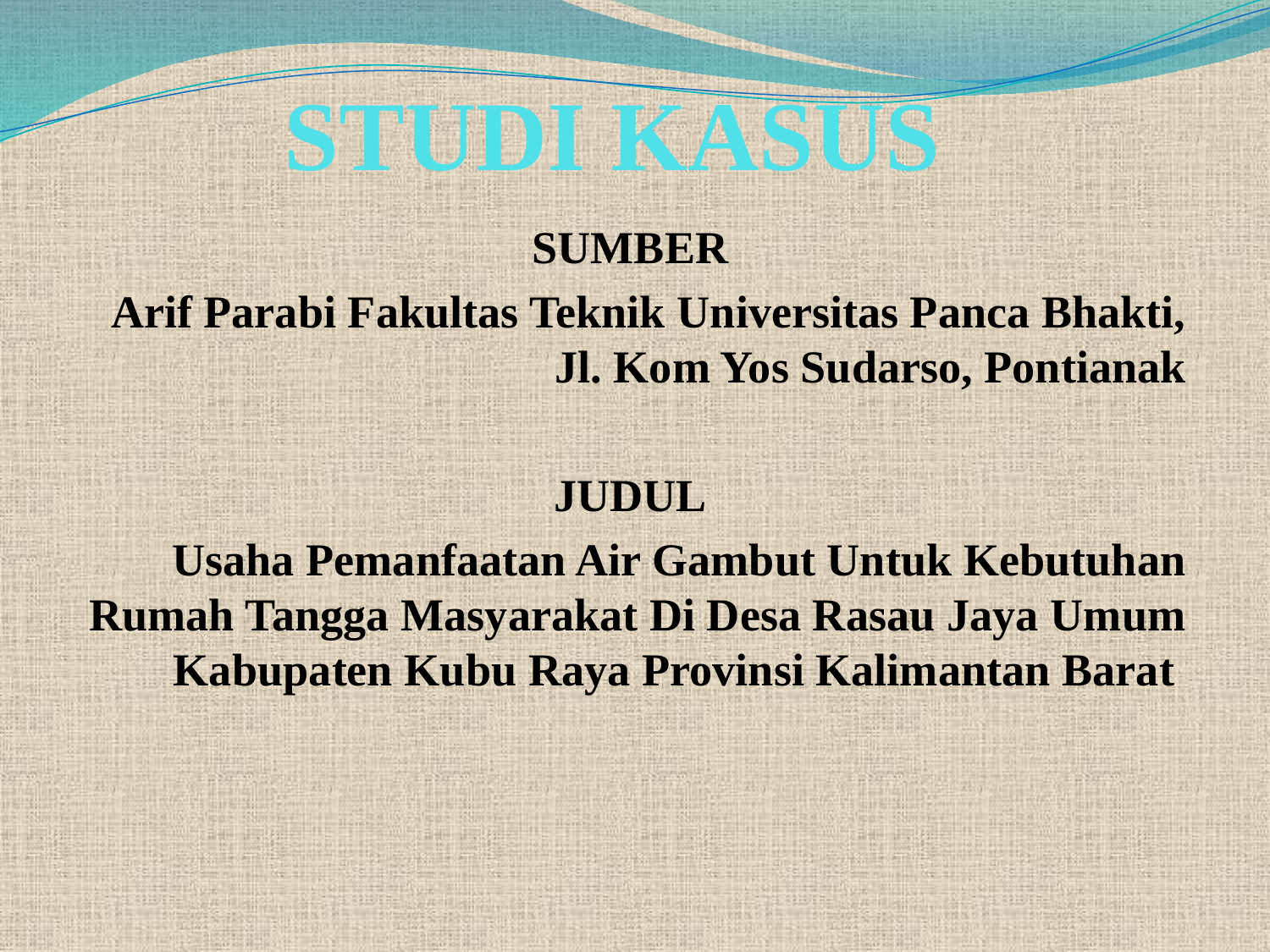

# STUDI KASUS
SUMBER
Arif Parabi Fakultas Teknik Universitas Panca Bhakti, Jl. Kom Yos Sudarso, Pontianak

JUDUL
Usaha Pemanfaatan Air Gambut Untuk Kebutuhan Rumah Tangga Masyarakat Di Desa Rasau Jaya Umum Kabupaten Kubu Raya Provinsi Kalimantan Barat